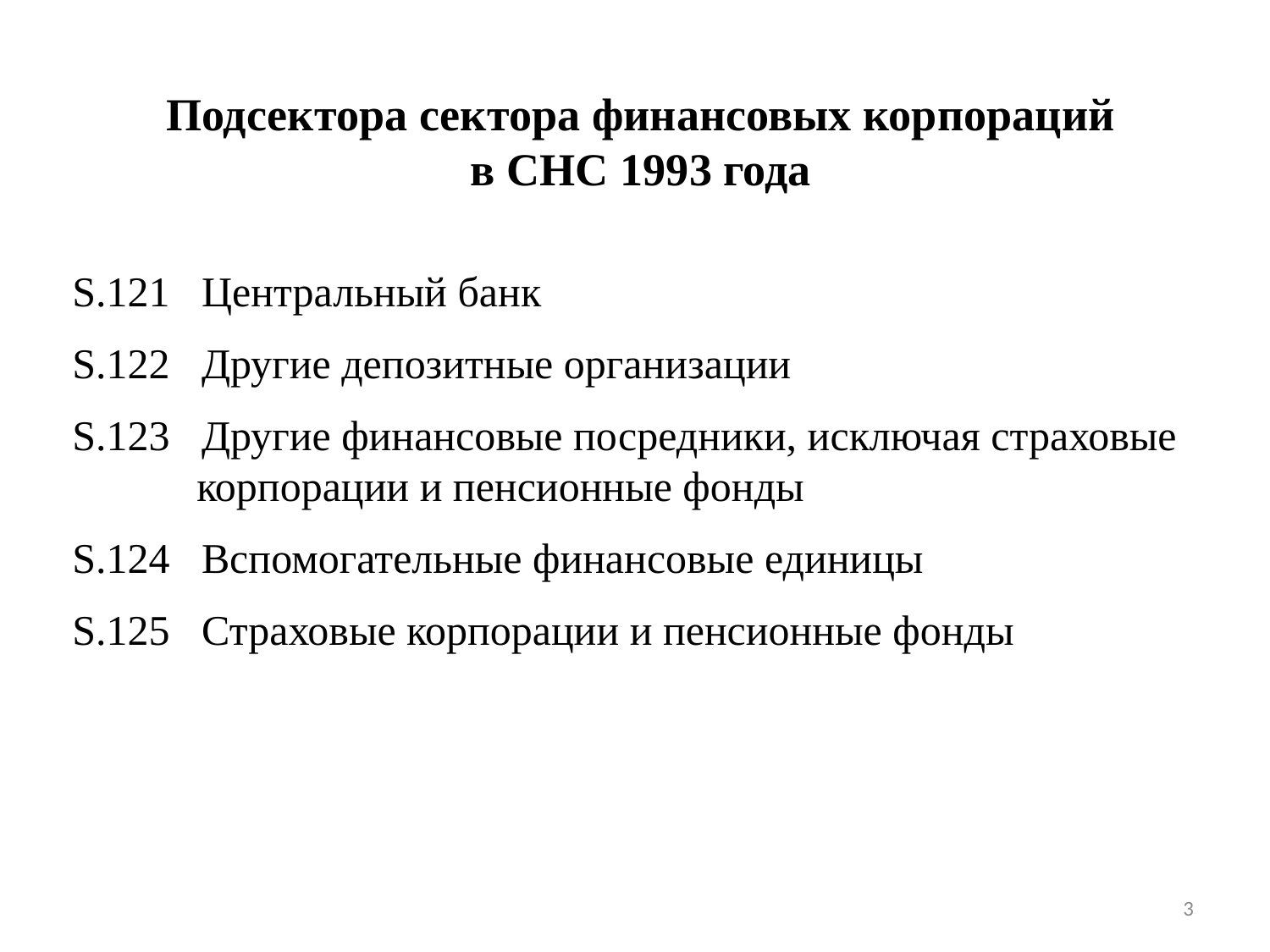

# Подсектора сектора финансовых корпораций в СНС 1993 года
S.121   Центральный банк
S.122   Другие депозитные организации
S.123   Другие финансовые посредники, исключая страховые  корпорации и пенсионные фонды
S.124   Вспомогательные финансовые единицы
S.125   Страховые корпорации и пенсионные фонды
3